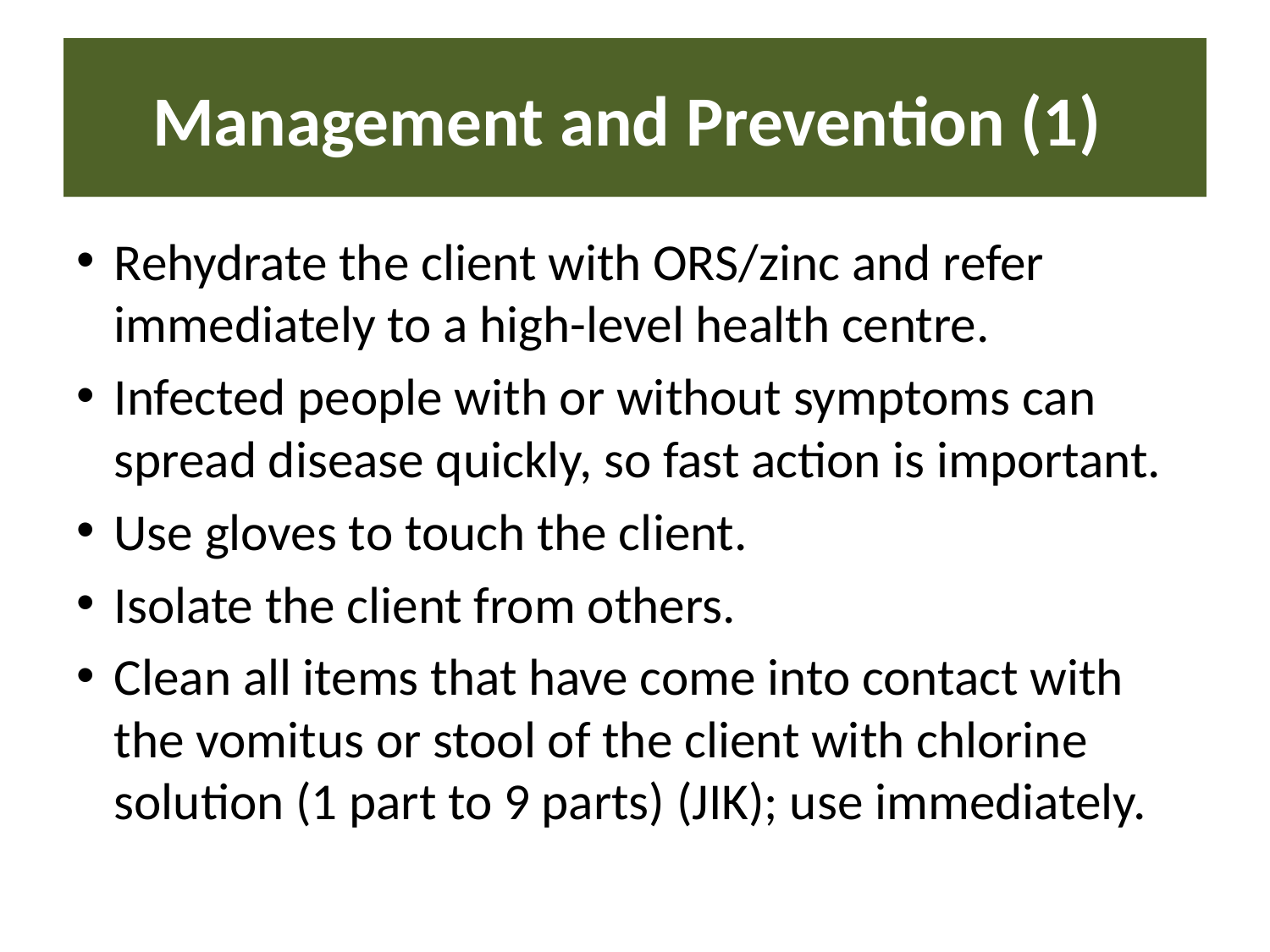

# Management and Prevention (1)
Rehydrate the client with ORS/zinc and refer immediately to a high-level health centre.
Infected people with or without symptoms can spread disease quickly, so fast action is important.
Use gloves to touch the client.
Isolate the client from others.
Clean all items that have come into contact with the vomitus or stool of the client with chlorine solution (1 part to 9 parts) (JIK); use immediately.